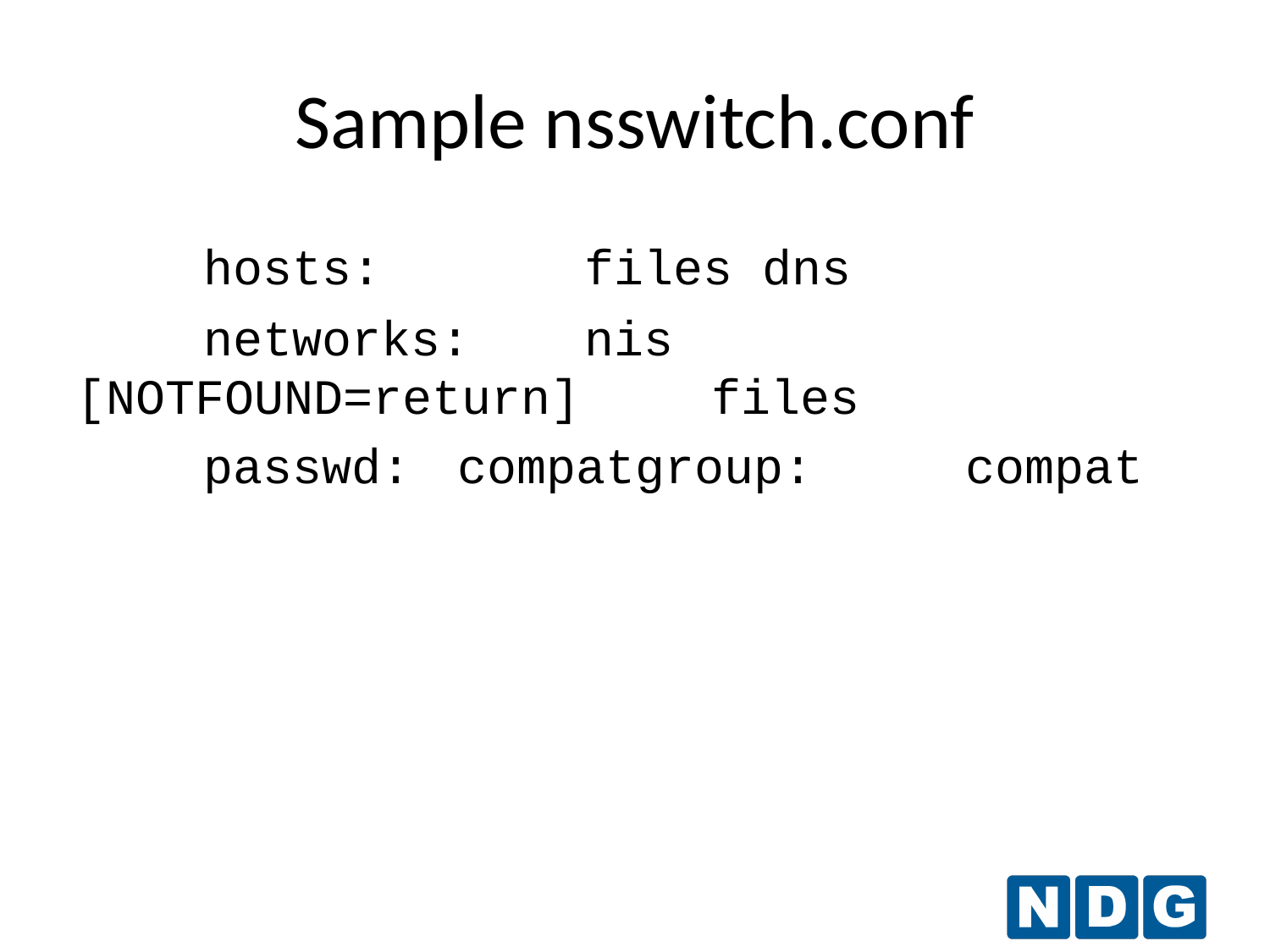

Sample nsswitch.conf
	hosts:		files dns
	networks:	nis [NOTFOUND=return] 	files
	passwd:	compatgroup:		compat